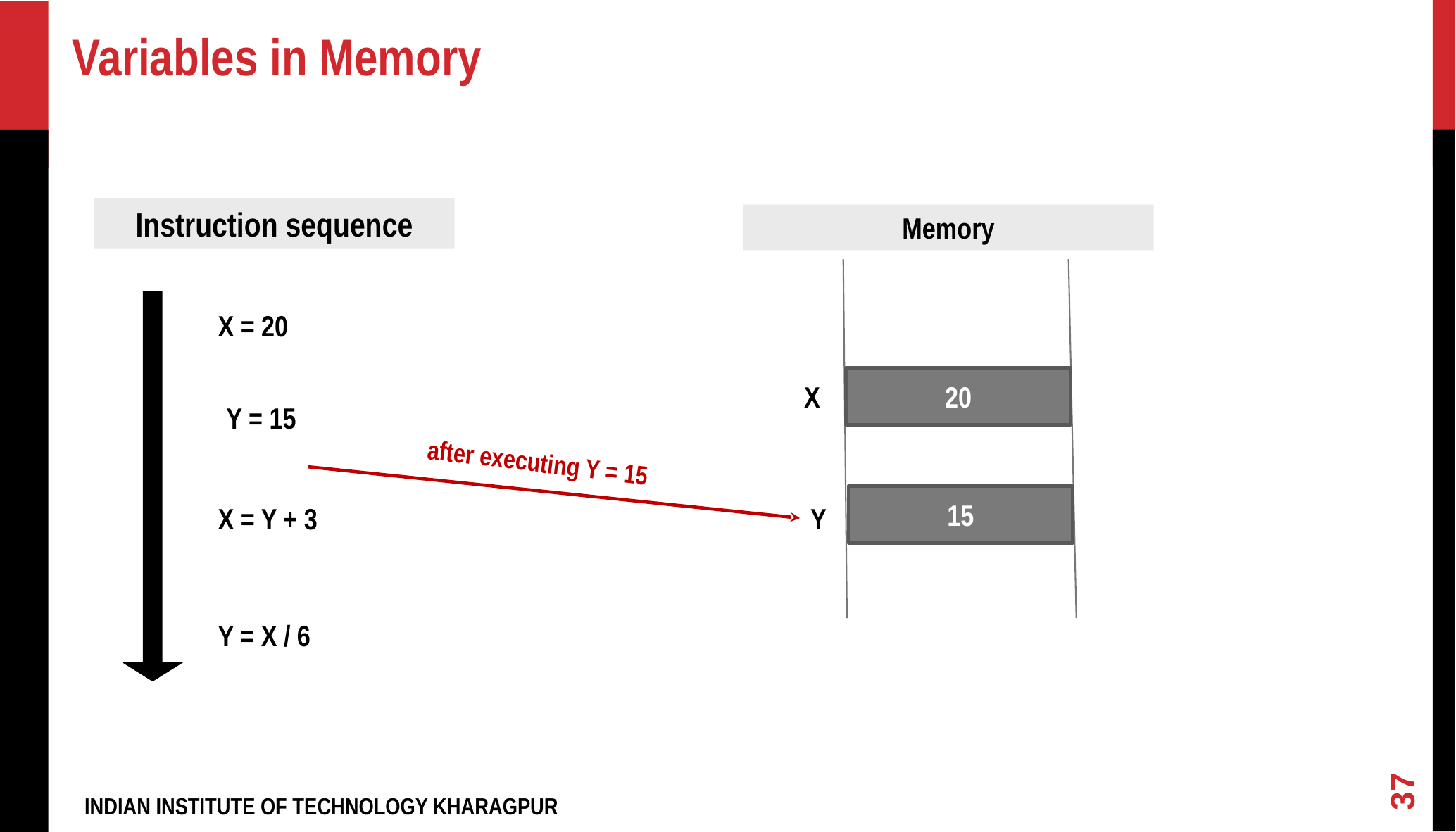

Variables in Memory
Instruction sequence
Memory

X = 20
20
X
Y = 15
after executing Y = 15

15
X = Y + 3
Y
Y = X / 6
37
INDIAN INSTITUTE OF TECHNOLOGY KHARAGPUR